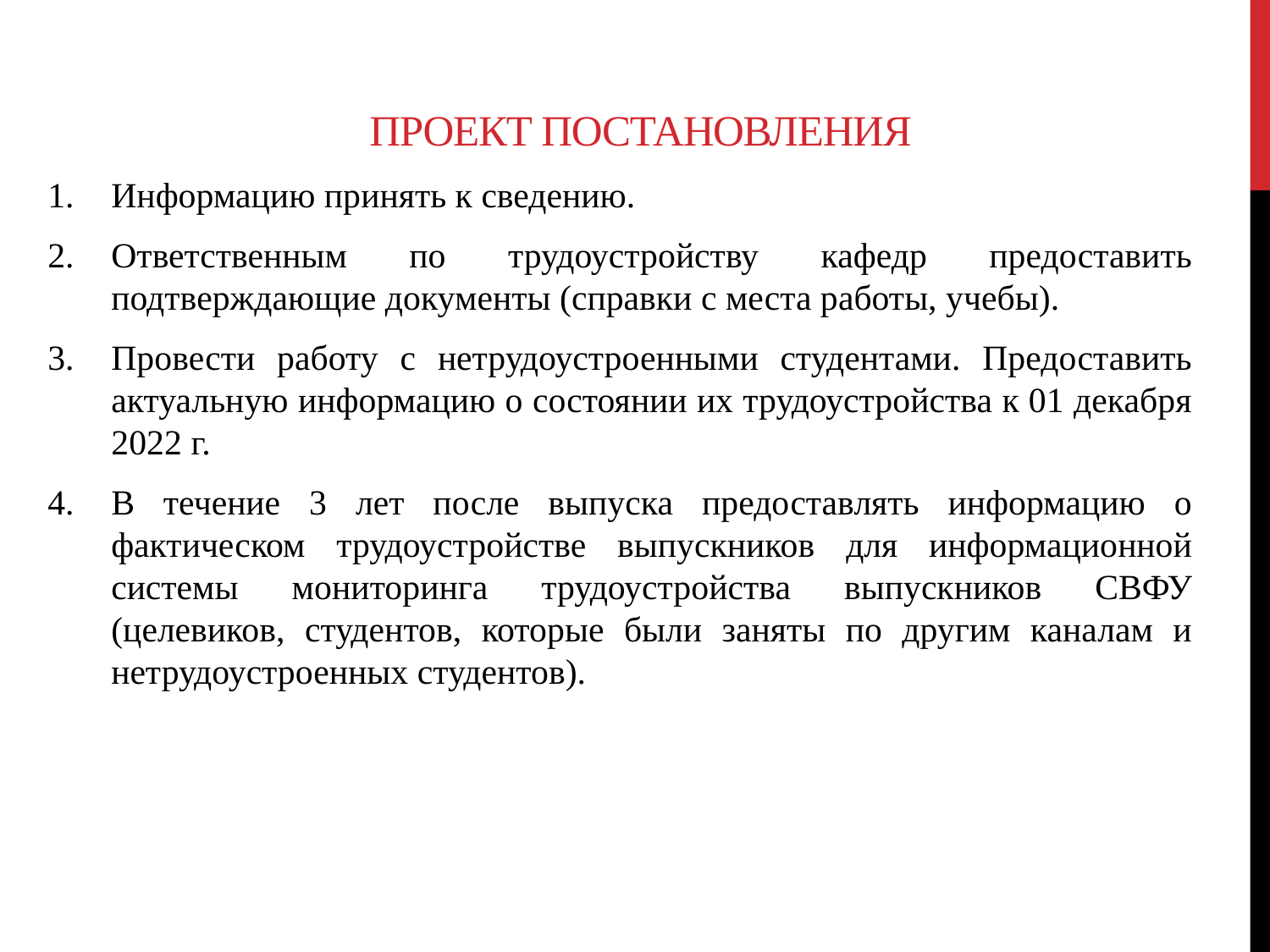

# Проект постановления
Информацию принять к сведению.
Ответственным по трудоустройству кафедр предоставить подтверждающие документы (справки с места работы, учебы).
Провести работу с нетрудоустроенными студентами. Предоставить актуальную информацию о состоянии их трудоустройства к 01 декабря 2022 г.
В течение 3 лет после выпуска предоставлять информацию о фактическом трудоустройстве выпускников для информационной системы мониторинга трудоустройства выпускников СВФУ (целевиков, студентов, которые были заняты по другим каналам и нетрудоустроенных студентов).